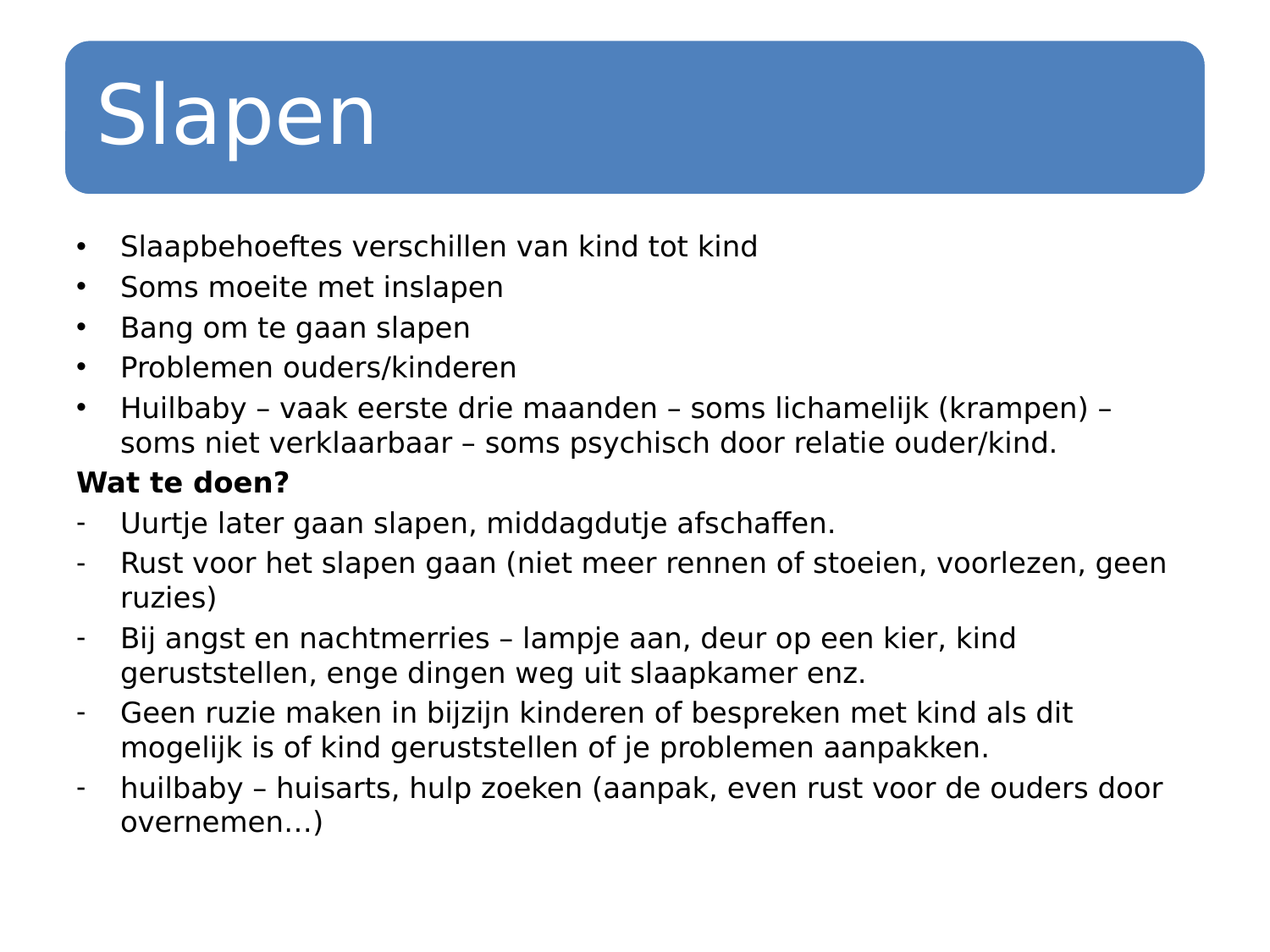

Slapen
Slaapbehoeftes verschillen van kind tot kind
Soms moeite met inslapen
Bang om te gaan slapen
Problemen ouders/kinderen
Huilbaby – vaak eerste drie maanden – soms lichamelijk (krampen) – soms niet verklaarbaar – soms psychisch door relatie ouder/kind.
Wat te doen?
Uurtje later gaan slapen, middagdutje afschaffen.
Rust voor het slapen gaan (niet meer rennen of stoeien, voorlezen, geen ruzies)
Bij angst en nachtmerries – lampje aan, deur op een kier, kind geruststellen, enge dingen weg uit slaapkamer enz.
Geen ruzie maken in bijzijn kinderen of bespreken met kind als dit mogelijk is of kind geruststellen of je problemen aanpakken.
huilbaby – huisarts, hulp zoeken (aanpak, even rust voor de ouders door overnemen…)